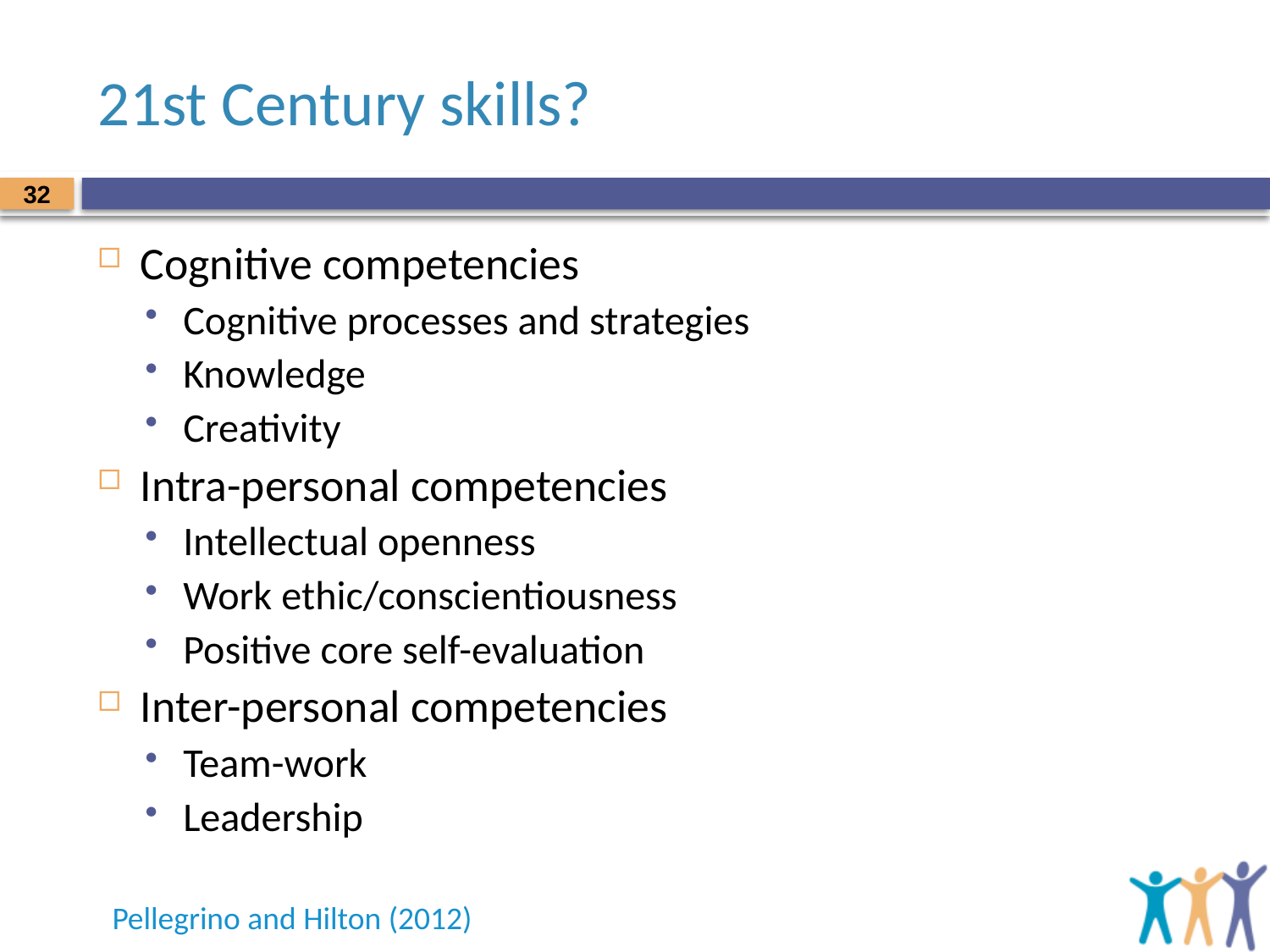

# 21st Century skills?
32
Cognitive competencies
Cognitive processes and strategies
Knowledge
Creativity
Intra-personal competencies
Intellectual openness
Work ethic/conscientiousness
Positive core self-evaluation
Inter-personal competencies
Team-work
Leadership
Pellegrino and Hilton (2012)